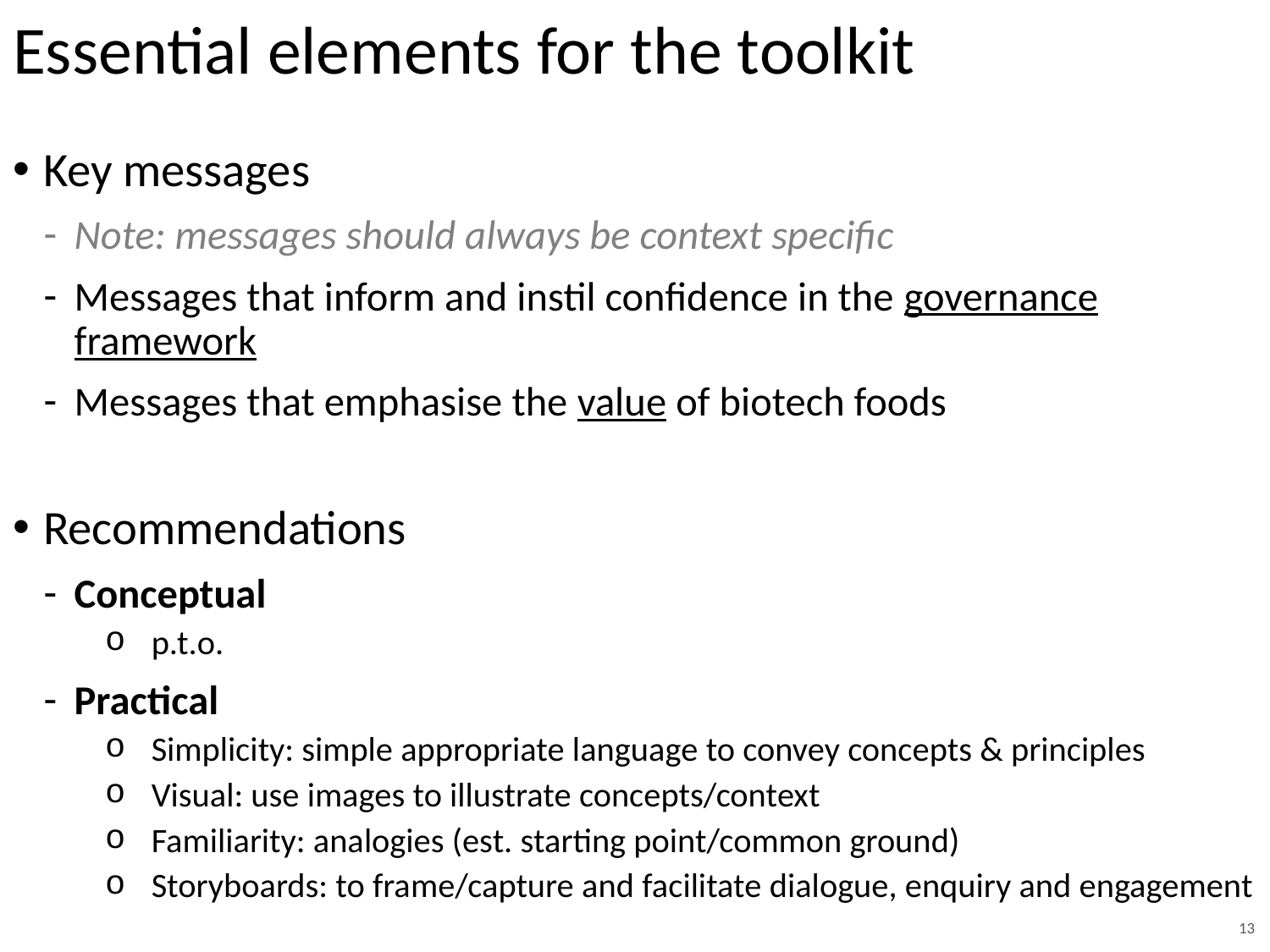

Essential elements for the toolkit
Key messages
Note: messages should always be context specific
Messages that inform and instil confidence in the governance framework
Messages that emphasise the value of biotech foods

Recommendations
Conceptual
p.t.o.
Practical
Simplicity: simple appropriate language to convey concepts & principles
Visual: use images to illustrate concepts/context
Familiarity: analogies (est. starting point/common ground)
Storyboards: to frame/capture and facilitate dialogue, enquiry and engagement

13